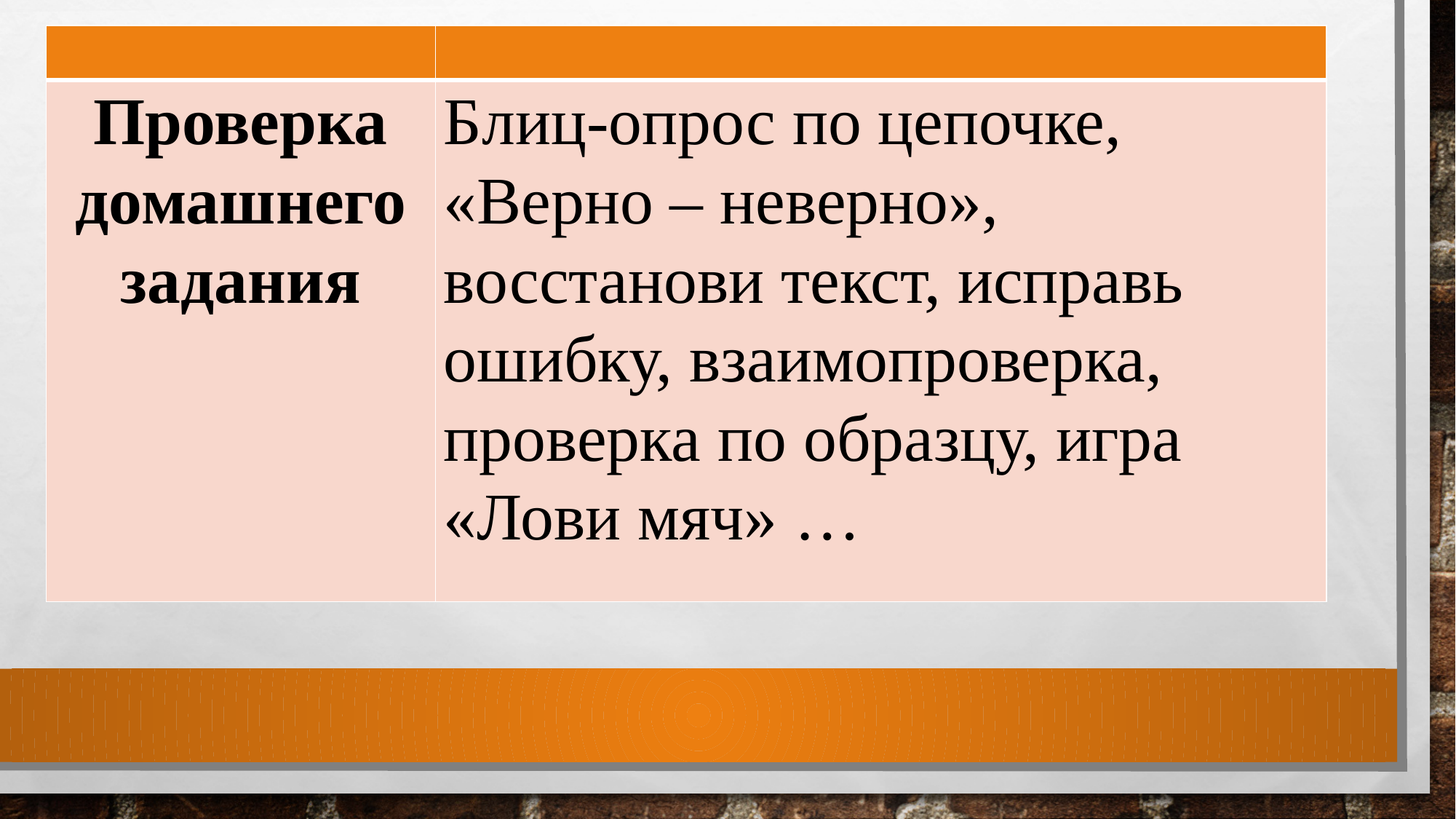

|  |  |
| --- | --- |
| Проверка домашнего задания | Блиц-опрос по цепочке, «Верно – неверно», восстанови текст, исправь ошибку, взаимопроверка, проверка по образцу, игра «Лови мяч» … |